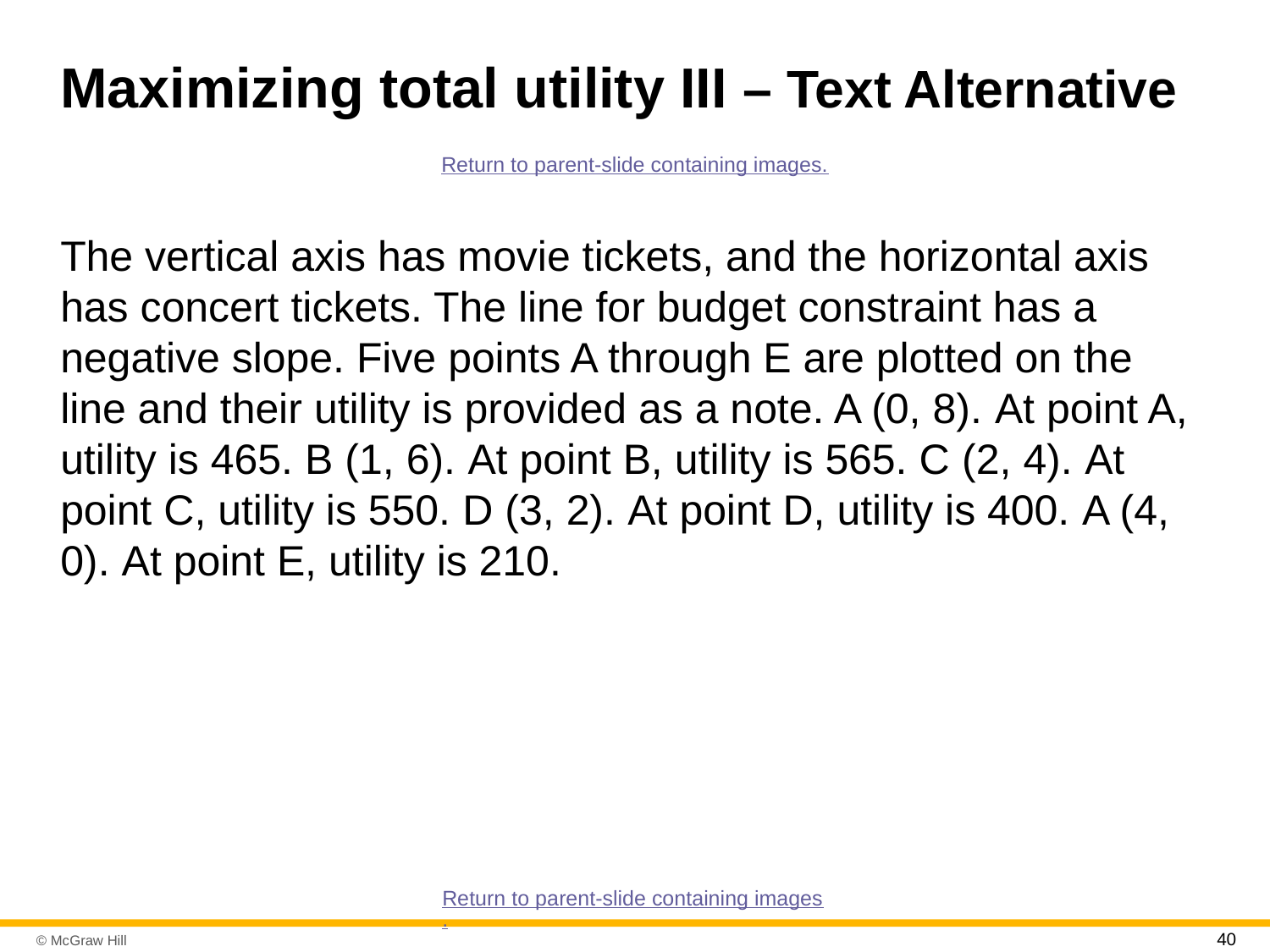

# Maximizing total utility III – Text Alternative
Return to parent-slide containing images.
The vertical axis has movie tickets, and the horizontal axis has concert tickets. The line for budget constraint has a negative slope. Five points A through E are plotted on the line and their utility is provided as a note. A (0, 8). At point A, utility is 465. B (1, 6). At point B, utility is 565. C (2, 4). At point C, utility is 550. D (3, 2). At point D, utility is 400. A (4, 0). At point E, utility is 210.
Return to parent-slide containing images.